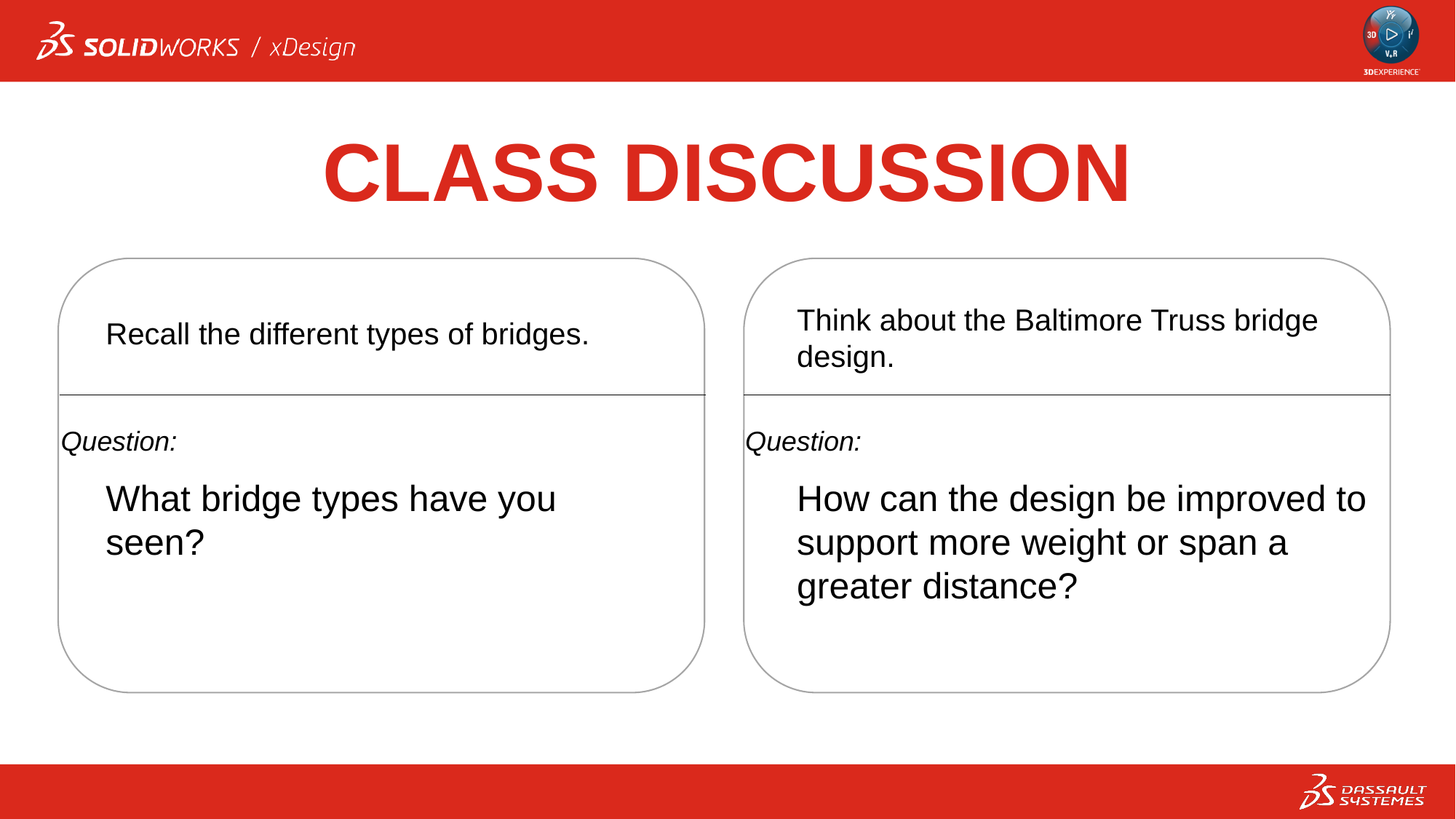

CLASS DISCUSSION

Think about the Baltimore Truss bridge design.

Recall the different types of bridges.

Question:
Question:
What bridge types have you seen?

How can the design be improved to support more weight or span a greater distance?